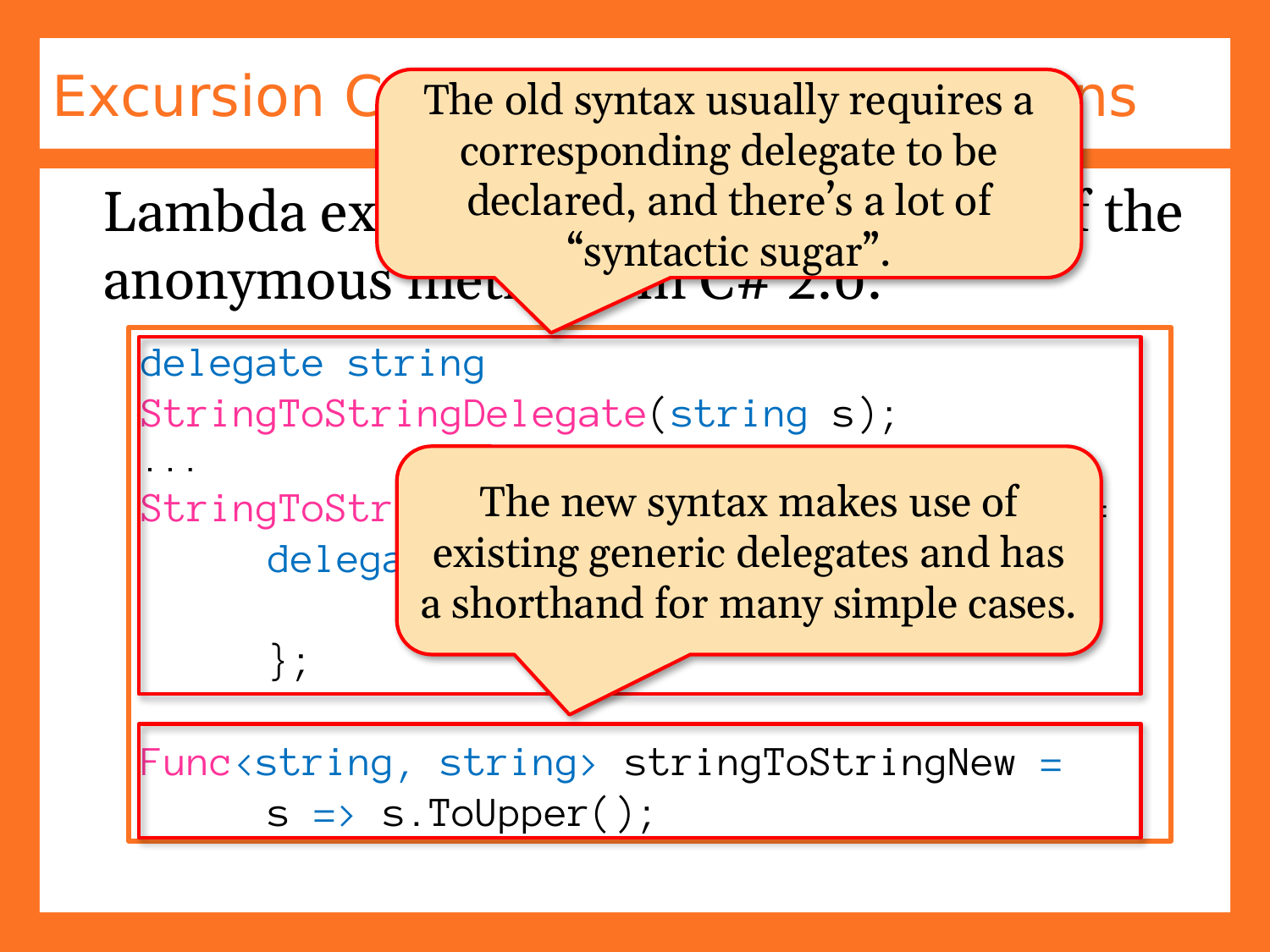

# Excursion C# 3.0: lambda expressions
The old syntax usually requires a corresponding delegate to be declared, and there’s a lot of “syntactic sugar”.
Lambda expressions are an evolution of the anonymous methods in C# 2.0.
delegate string StringToStringDelegate(string s);
...
StringToStringDelegate stringToStringOld =
	delegate(string s) {
		return s.ToUpper();                  	};

Func<string, string> stringToStringNew =
	s => s.ToUpper();

The new syntax makes use of existing generic delegates and has a shorthand for many simple cases.